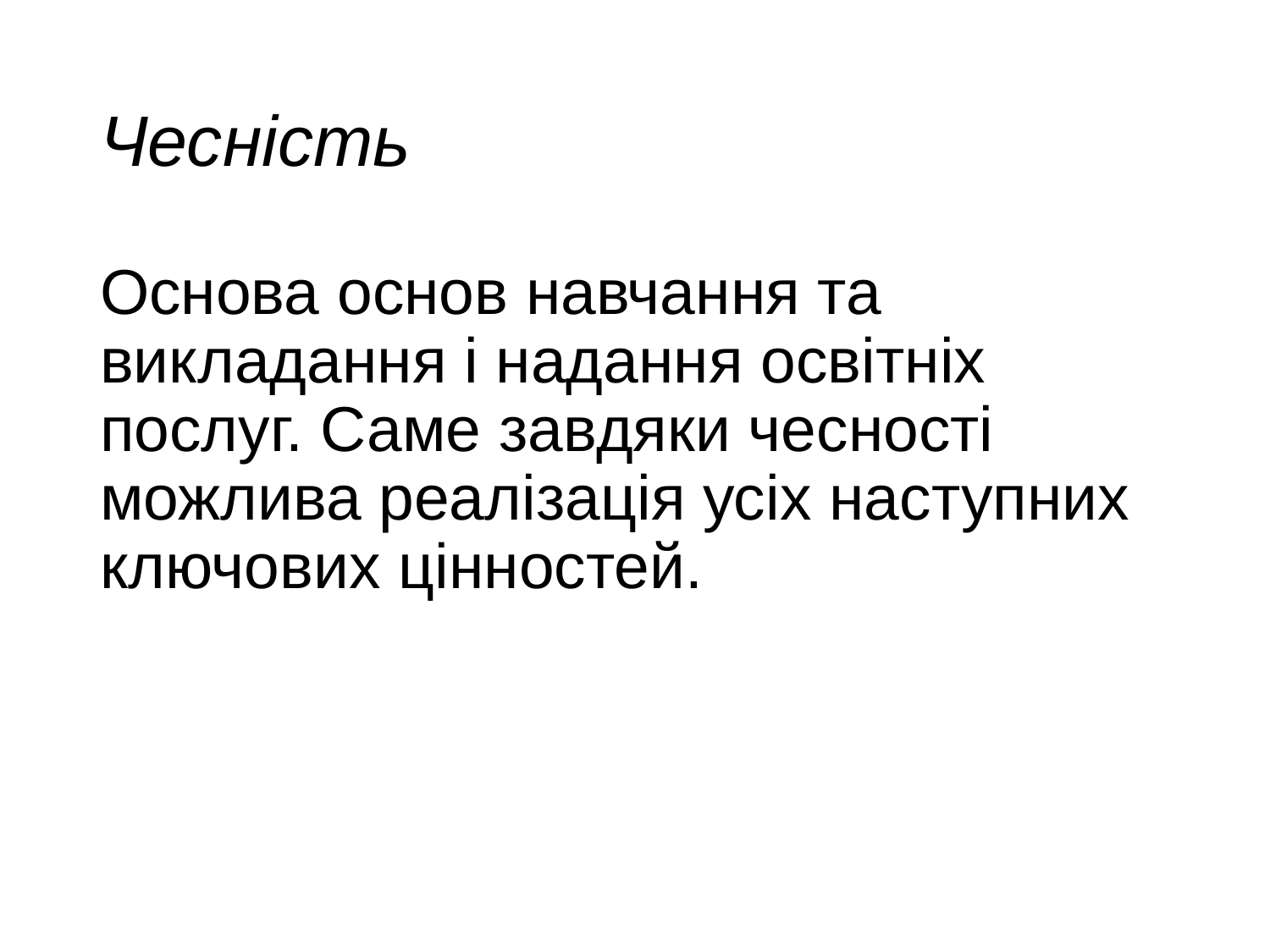

# Чесність
Основа основ навчання та викладання і надання освітніх послуг. Саме завдяки чесності можлива реалізація усіх наступних ключових цінностей.